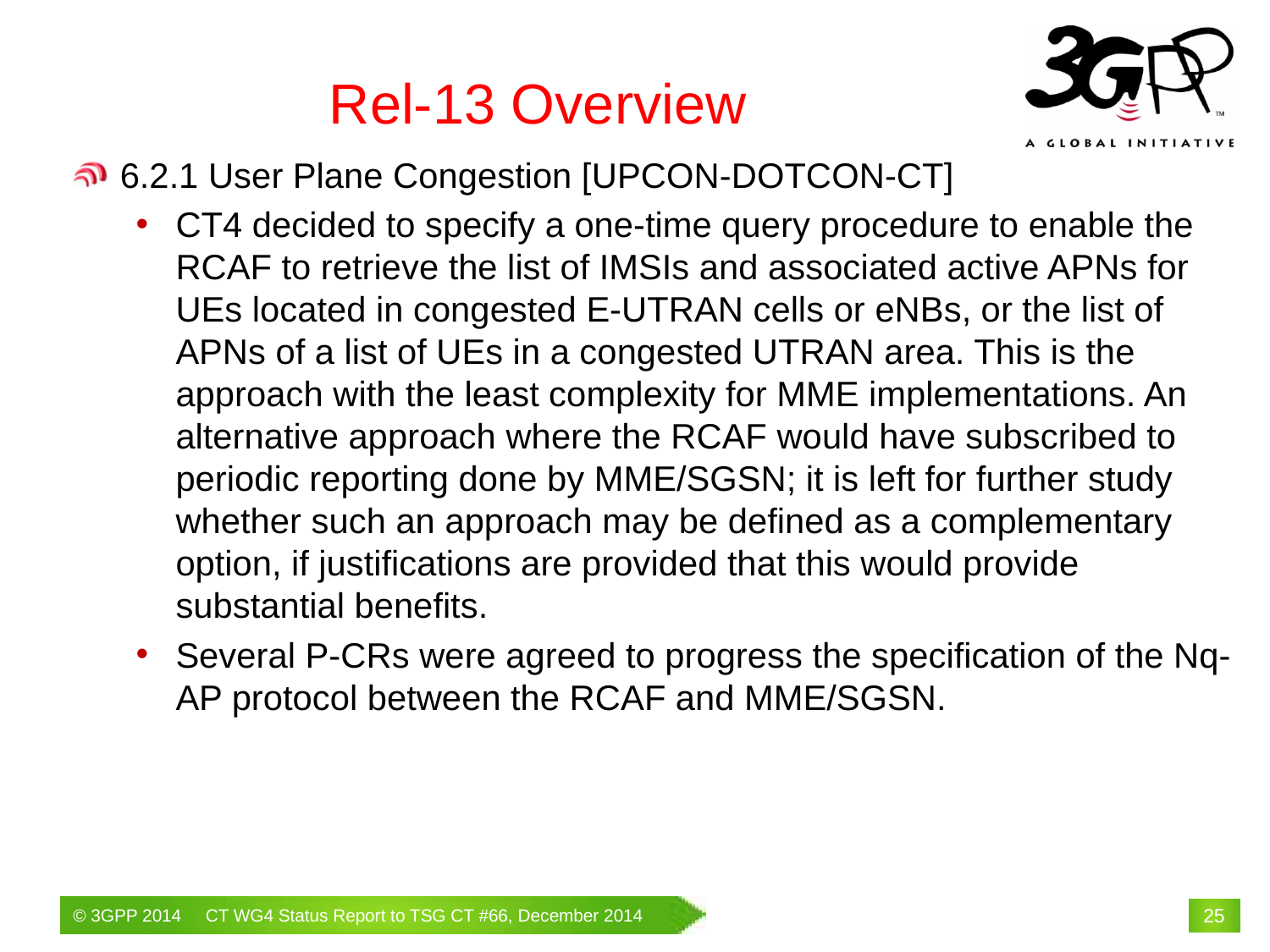

# Rel-13 Overview
6.2.1 User Plane Congestion [UPCON-DOTCON-CT]
CT4 decided to specify a one-time query procedure to enable the RCAF to retrieve the list of IMSIs and associated active APNs for UEs located in congested E-UTRAN cells or eNBs, or the list of APNs of a list of UEs in a congested UTRAN area. This is the approach with the least complexity for MME implementations. An alternative approach where the RCAF would have subscribed to periodic reporting done by MME/SGSN; it is left for further study whether such an approach may be defined as a complementary option, if justifications are provided that this would provide substantial benefits.
Several P-CRs were agreed to progress the specification of the Nq-AP protocol between the RCAF and MME/SGSN.